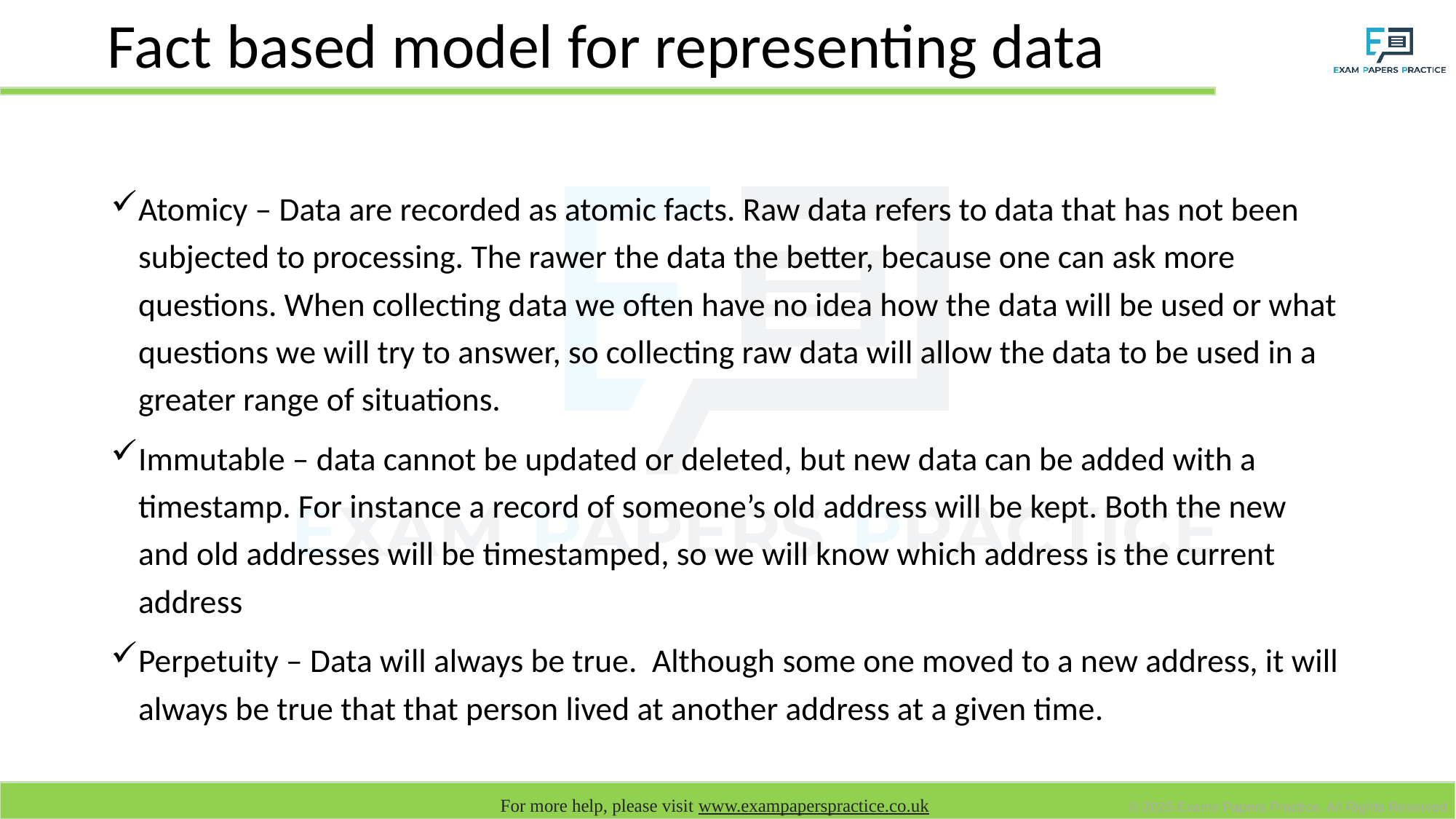

# Fact based model for representing data
Atomicy – Data are recorded as atomic facts. Raw data refers to data that has not been subjected to processing. The rawer the data the better, because one can ask more questions. When collecting data we often have no idea how the data will be used or what questions we will try to answer, so collecting raw data will allow the data to be used in a greater range of situations.
Immutable – data cannot be updated or deleted, but new data can be added with a timestamp. For instance a record of someone’s old address will be kept. Both the new and old addresses will be timestamped, so we will know which address is the current address
Perpetuity – Data will always be true.  Although some one moved to a new address, it will always be true that that person lived at another address at a given time.